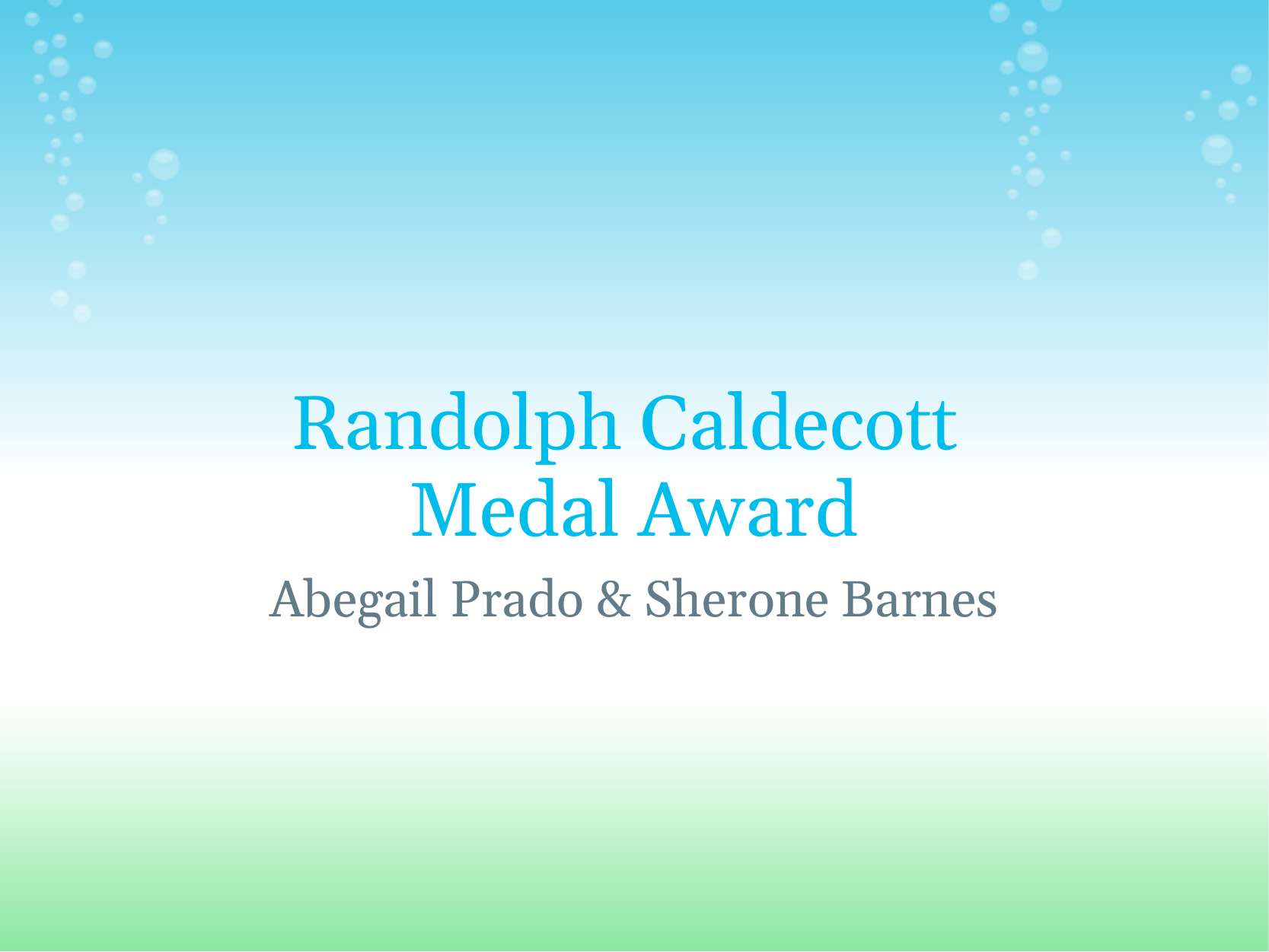

# Randolph Caldecott Medal Award
Abegail Prado & Sherone Barnes